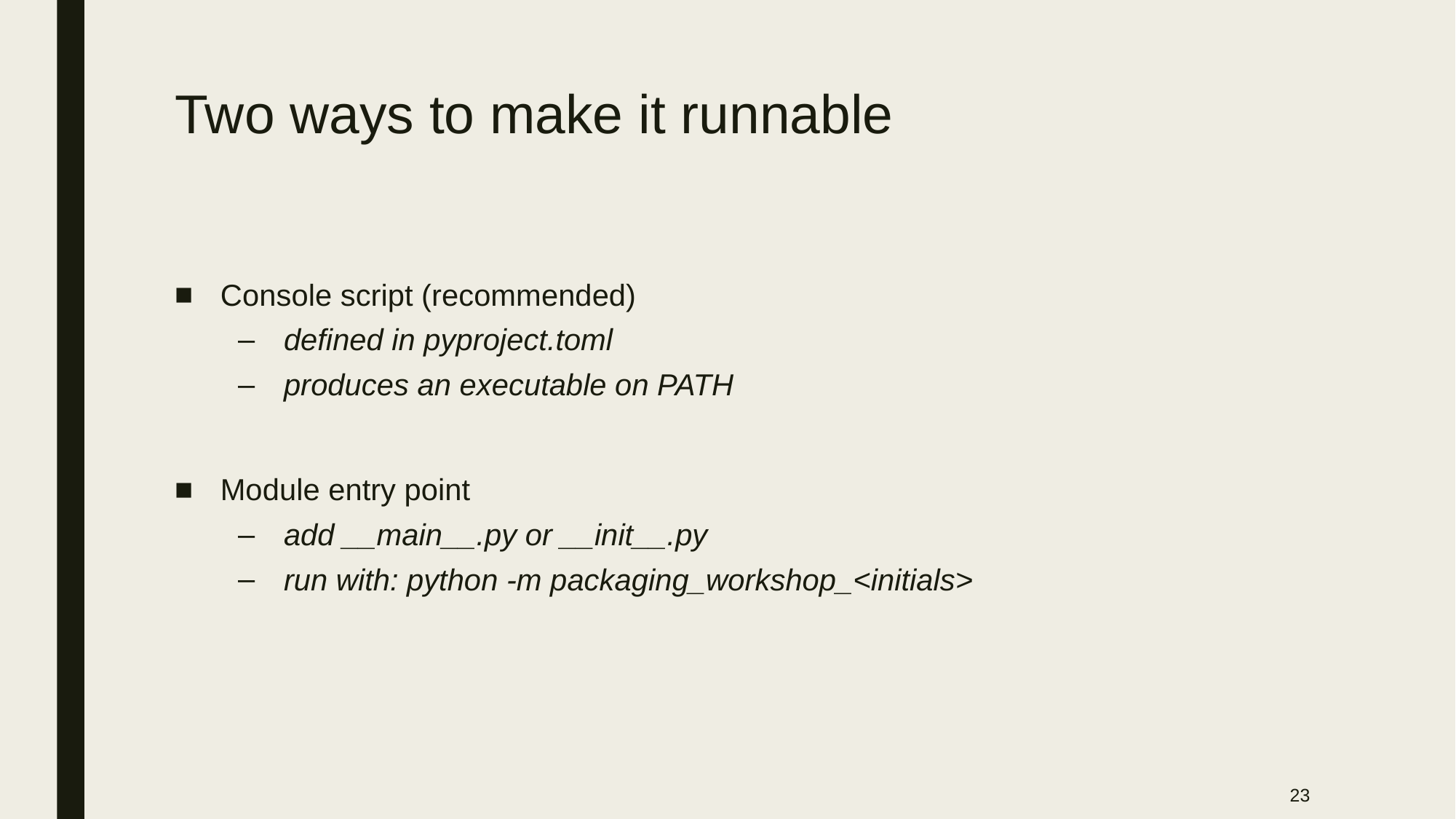

# Two ways to make it runnable
Console script (recommended)
defined in pyproject.toml
produces an executable on PATH

Module entry point
add __main__.py or __init__.py
run with: python -m packaging_workshop_<initials>
23